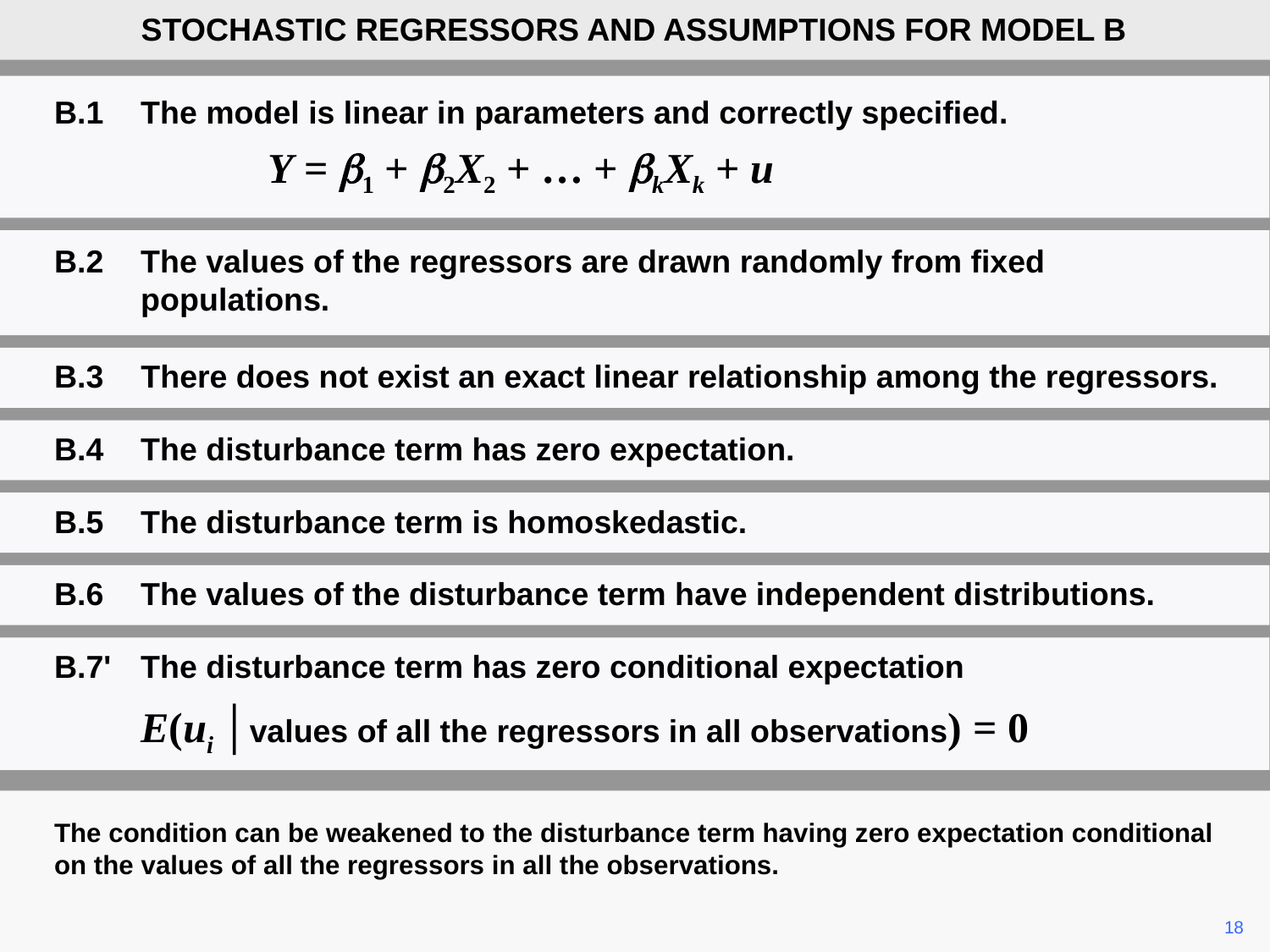

STOCHASTIC REGRESSORS AND ASSUMPTIONS FOR MODEL B

B.1	The model is linear in parameters and correctly specified.
		Y = β1 + β2X2 + … + βkXk + u

B.2	The values of the regressors are drawn randomly from fixed populations.

B.3	There does not exist an exact linear relationship among the regressors.

B.4	The disturbance term has zero expectation.

B.5	The disturbance term is homoskedastic.

B.6	The values of the disturbance term have independent distributions.

B.7'	The disturbance term has zero conditional expectation
	E(ui │values of all the regressors in all observations) = 0

The condition can be weakened to the disturbance term having zero expectation conditional on the values of all the regressors in all the observations.
	18